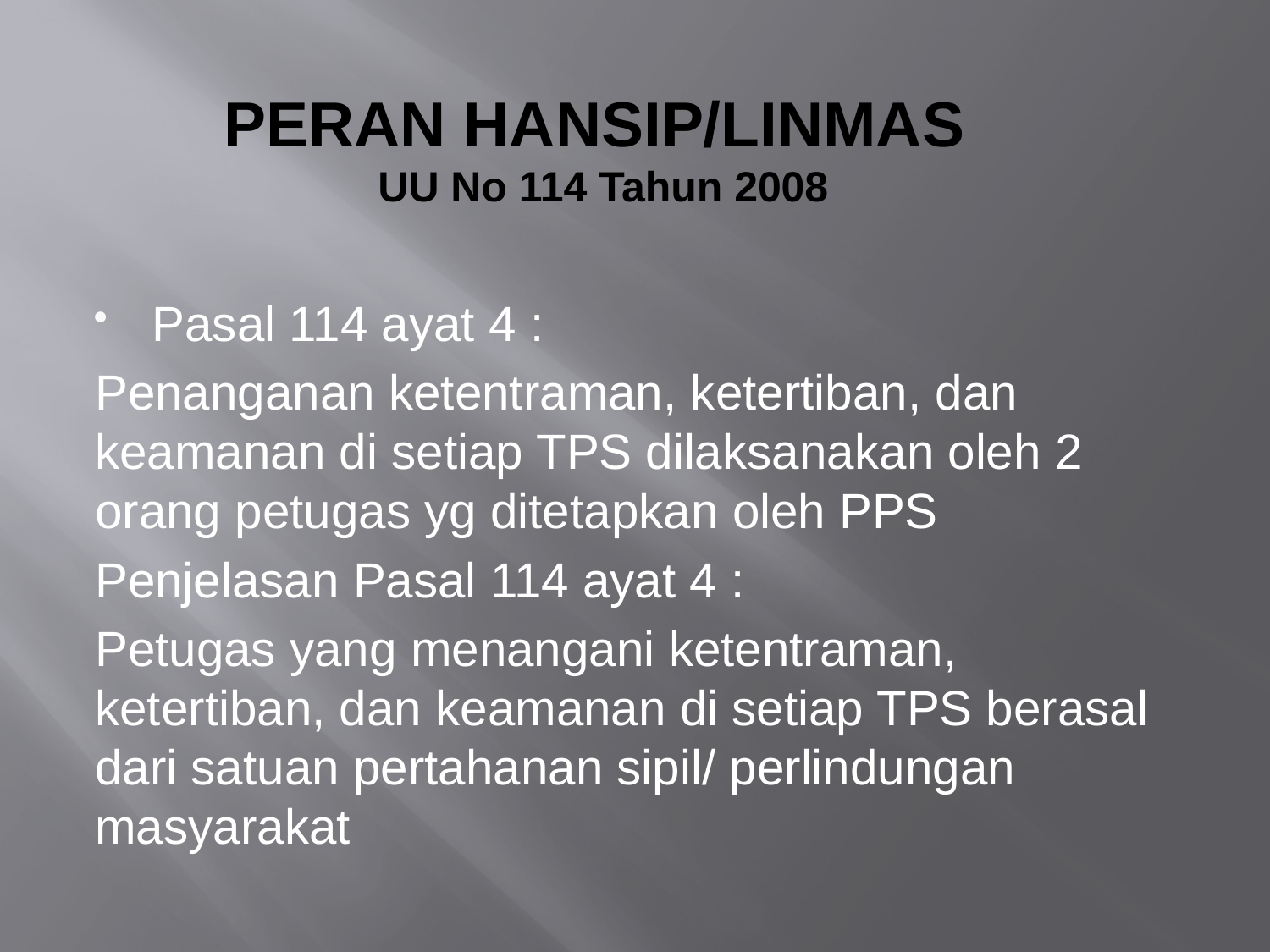

# PERAN HANSIP/LINMAS UU No 114 Tahun 2008
Pasal 114 ayat 4 :
Penanganan ketentraman, ketertiban, dan keamanan di setiap TPS dilaksanakan oleh 2 orang petugas yg ditetapkan oleh PPS
Penjelasan Pasal 114 ayat 4 :
Petugas yang menangani ketentraman, ketertiban, dan keamanan di setiap TPS berasal dari satuan pertahanan sipil/ perlindungan masyarakat